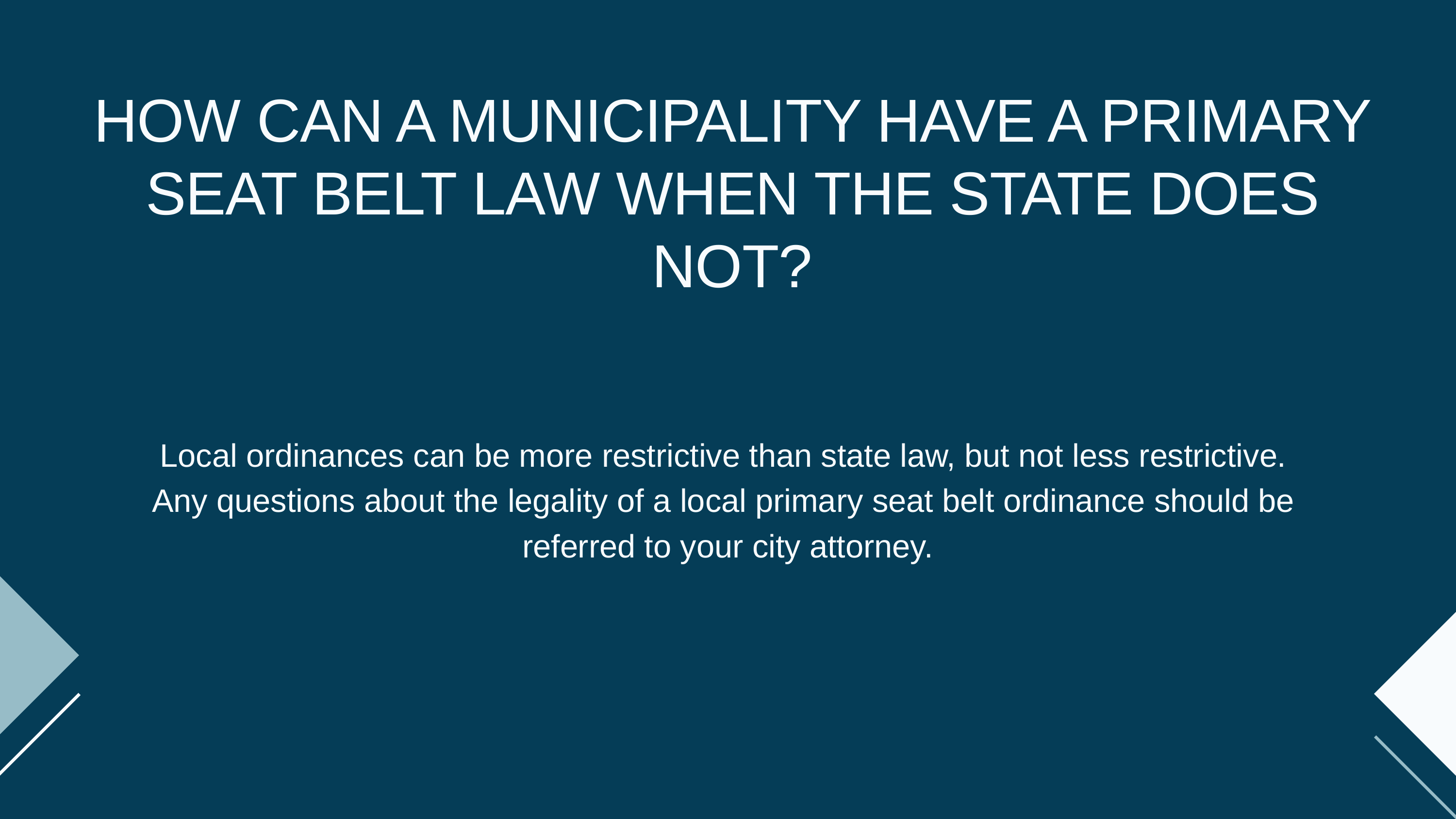

HOW CAN A MUNICIPALITY HAVE A PRIMARY SEAT BELT LAW WHEN THE STATE DOES NOT?
HOW CAN A MUNICIPALITY HAVE A PRIMARY SEAT BELT LAW WHEN THE STATE DOES NOT?
Local ordinances can be more restrictive than state law, but not less restrictive.
Any questions about the legality of a local primary seat belt ordinance should be
referred to your city attorney.